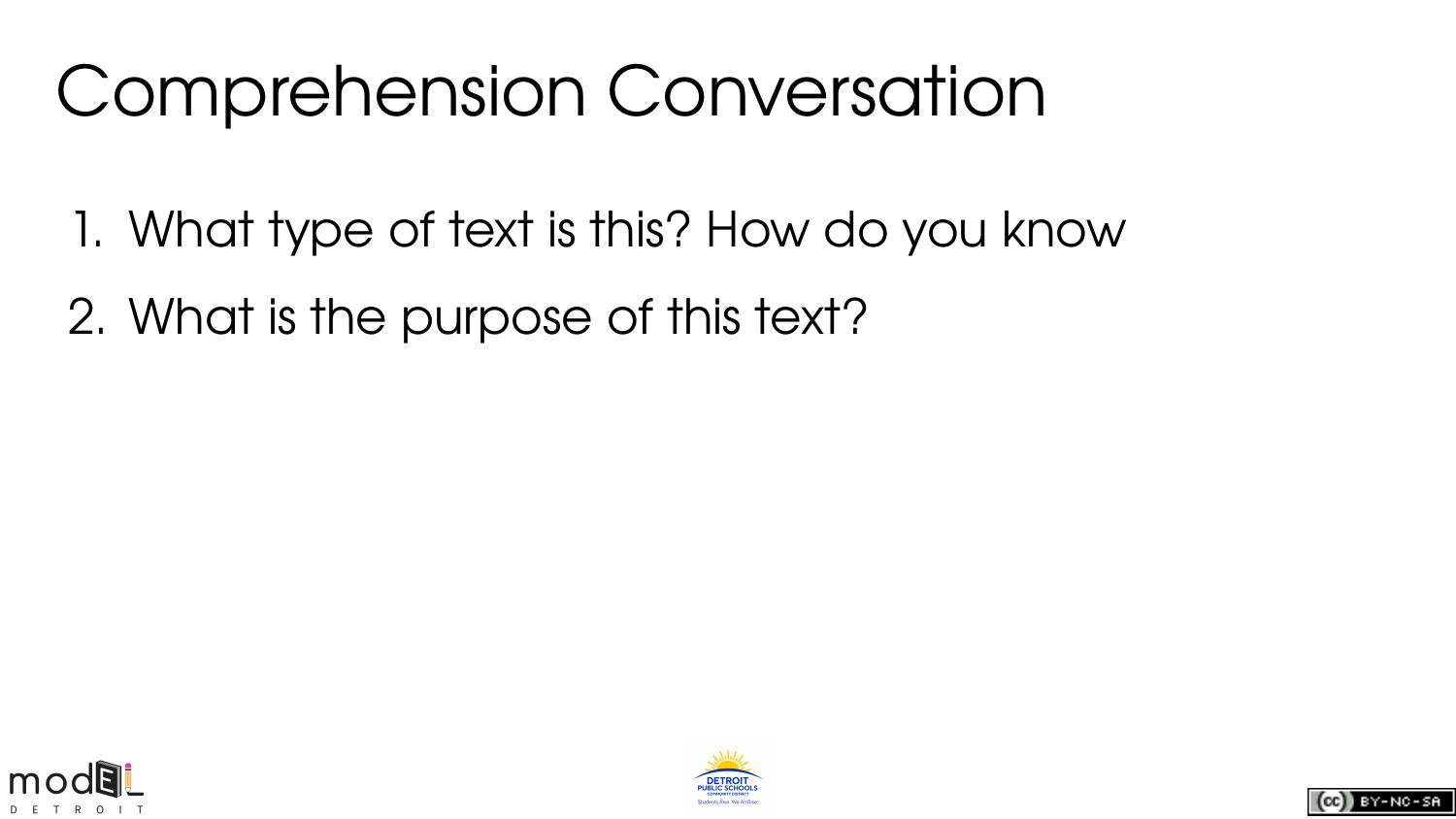

# Comprehension Conversation
What type of text is this? How do you know
What is the purpose of this text?